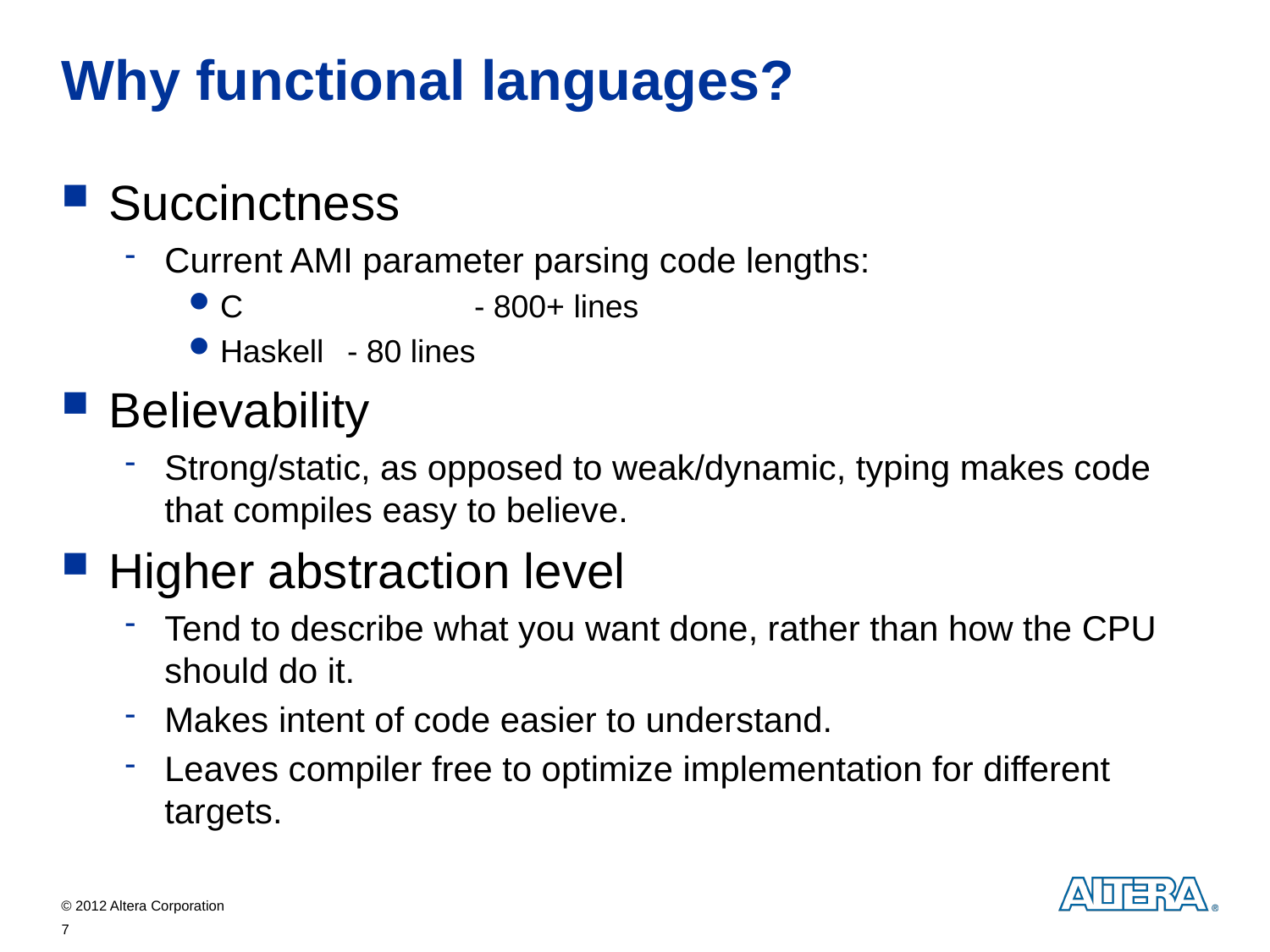

# Why functional languages?
Succinctness
Current AMI parameter parsing code lengths:
C		- 800+ lines
Haskell	- 80 lines
Believability
Strong/static, as opposed to weak/dynamic, typing makes code that compiles easy to believe.
Higher abstraction level
Tend to describe what you want done, rather than how the CPU should do it.
Makes intent of code easier to understand.
Leaves compiler free to optimize implementation for different targets.
7